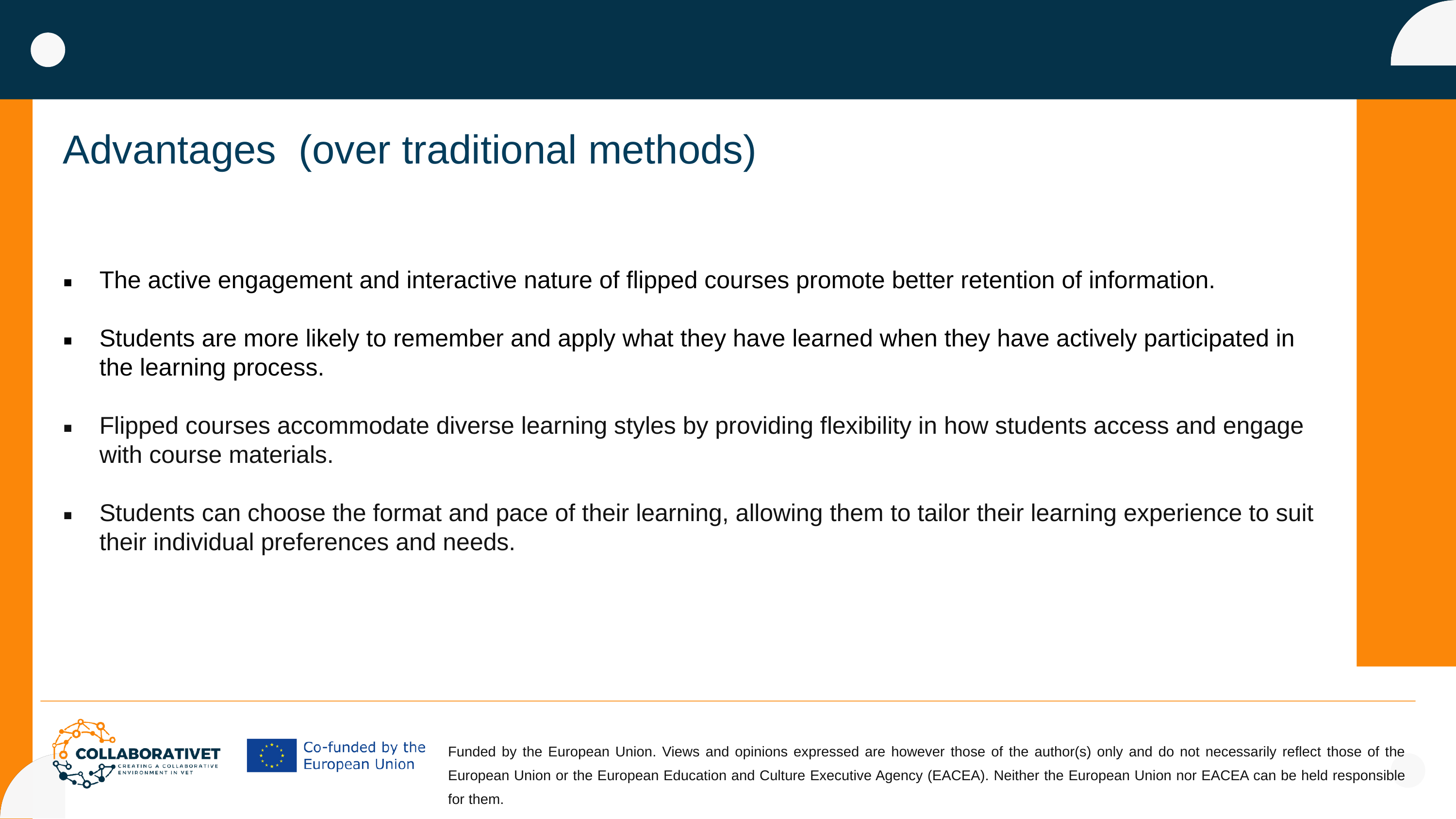

Advantages  (over traditional methods)
The active engagement and interactive nature of flipped courses promote better retention of information.

Students are more likely to remember and apply what they have learned when they have actively participated in the learning process.

Flipped courses accommodate diverse learning styles by providing flexibility in how students access and engage with course materials.

Students can choose the format and pace of their learning, allowing them to tailor their learning experience to suit their individual preferences and needs.

Funded by the European Union. Views and opinions expressed are however those of the author(s) only and do not necessarily reflect those of the European Union or the European Education and Culture Executive Agency (EACEA). Neither the European Union nor EACEA can be held responsible for them.